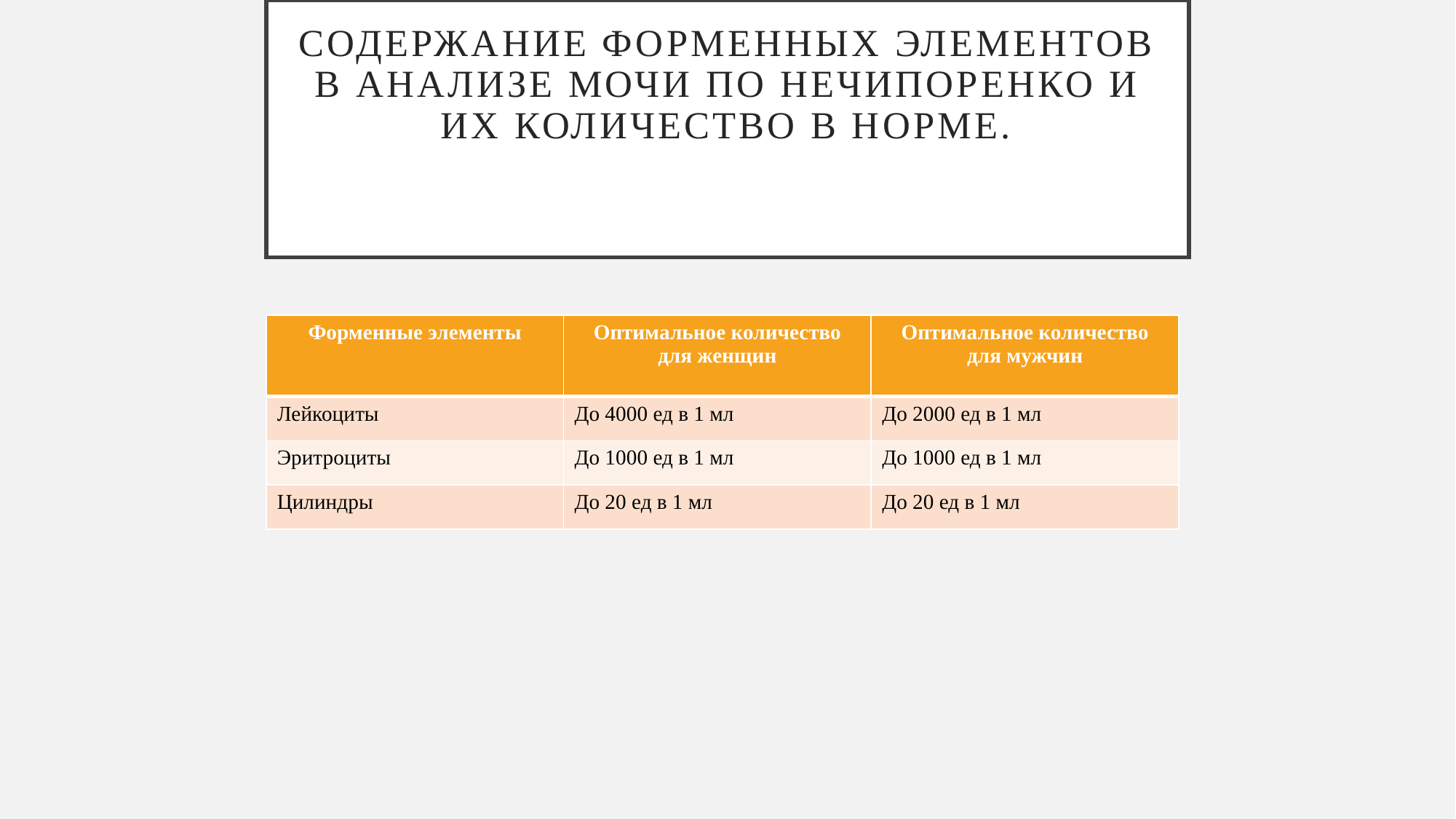

# содержание форменных элементов в анализе мочи по Нечипоренко и их количество в норме.
| Форменные элементы | Оптимальное количество для женщин | Оптимальное количество для мужчин |
| --- | --- | --- |
| Лейкоциты | До 4000 ед в 1 мл | До 2000 ед в 1 мл |
| Эритроциты | До 1000 ед в 1 мл | До 1000 ед в 1 мл |
| Цилиндры | До 20 ед в 1 мл | До 20 ед в 1 мл |